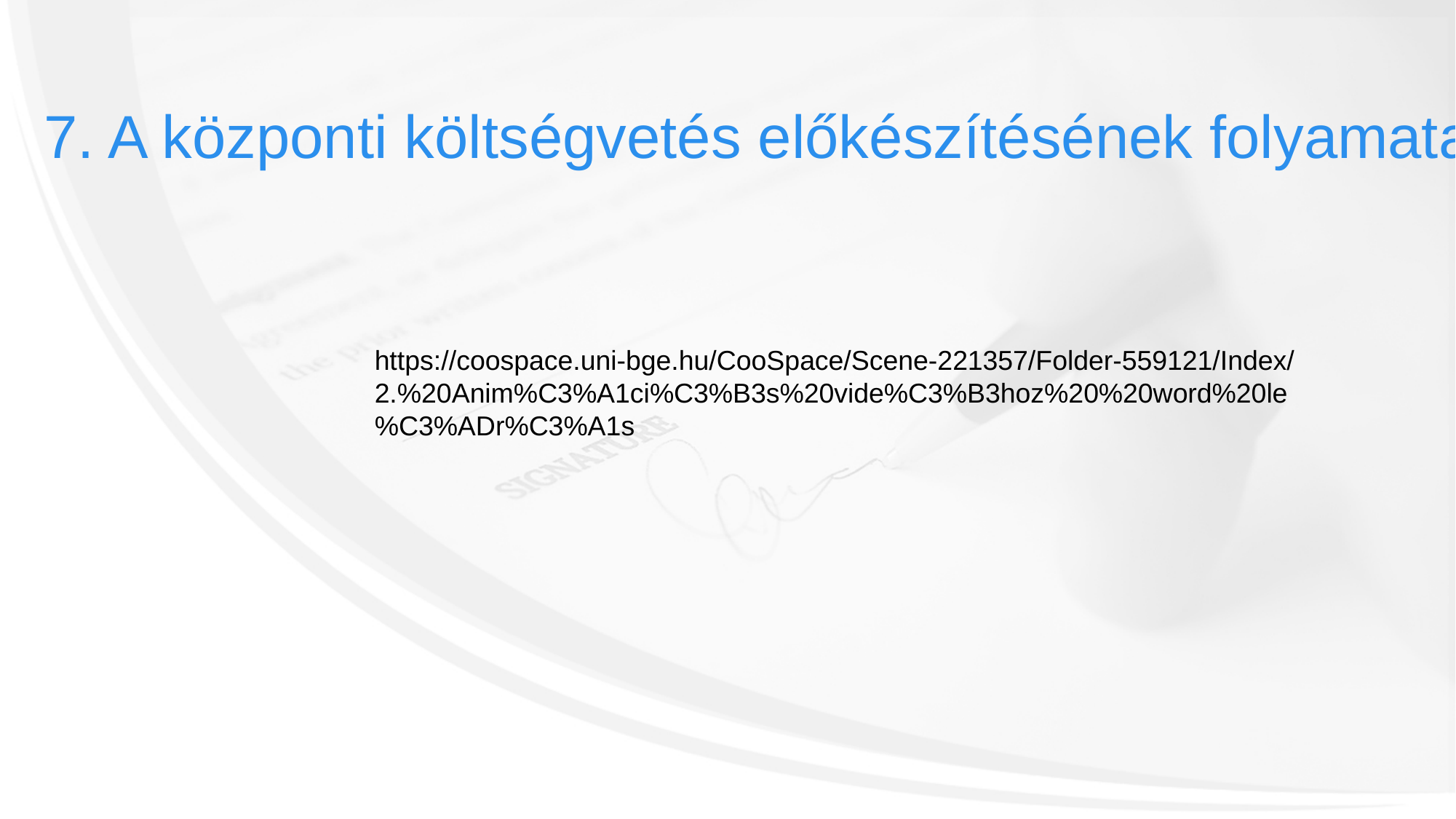

7. A központi költségvetés előkészítésének folyamata
https://coospace.uni-bge.hu/CooSpace/Scene-221357/Folder-559121/Index/2.%20Anim%C3%A1ci%C3%B3s%20vide%C3%B3hoz%20%20word%20le%C3%ADr%C3%A1s